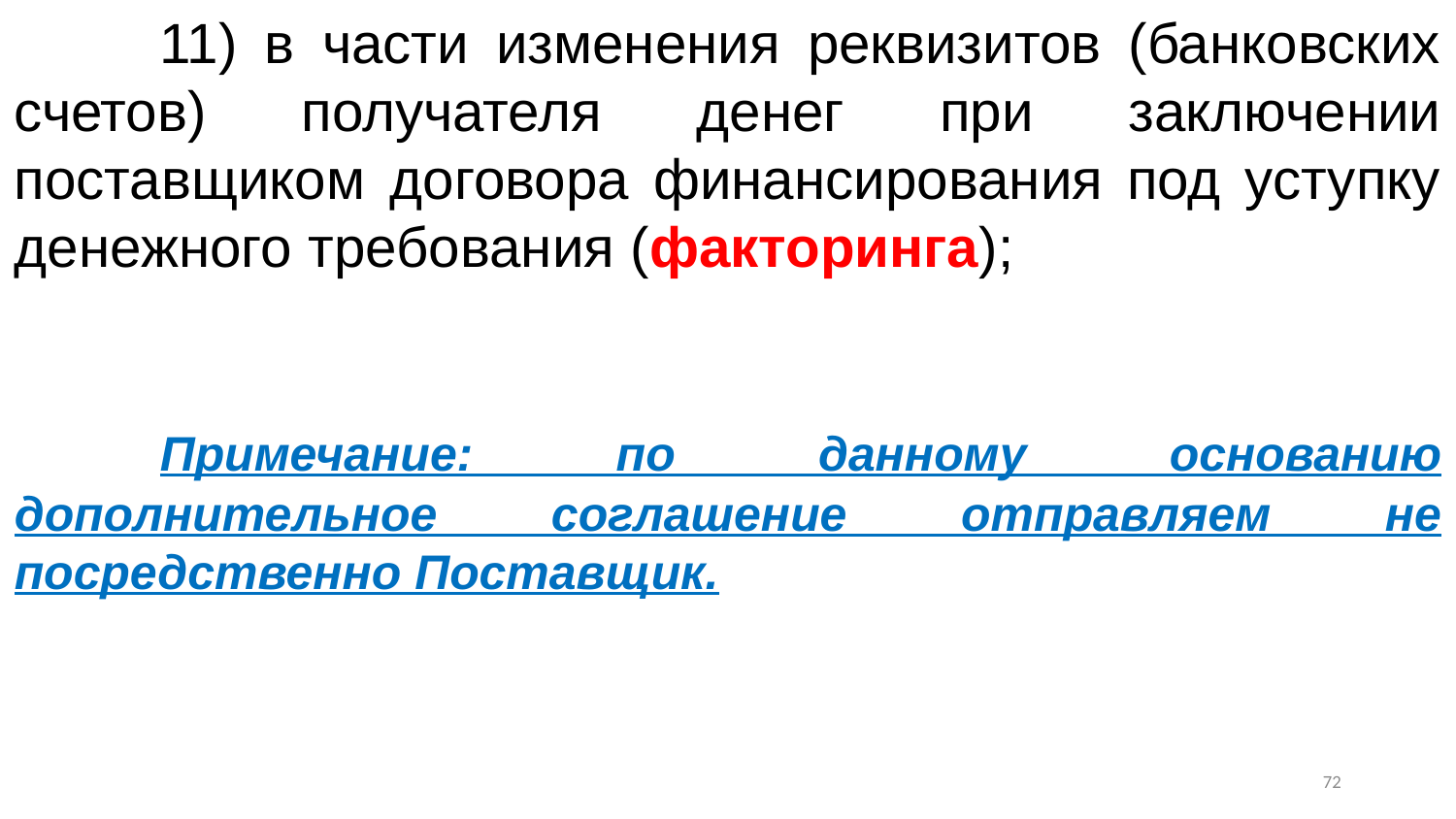

11) в части изменения реквизитов (банковских счетов) получателя денег при заключении поставщиком договора финансирования под уступку денежного требования (факторинга);

	Примечание: по данному основанию дополнительное соглашение отправляем не посредственно Поставщик.

72